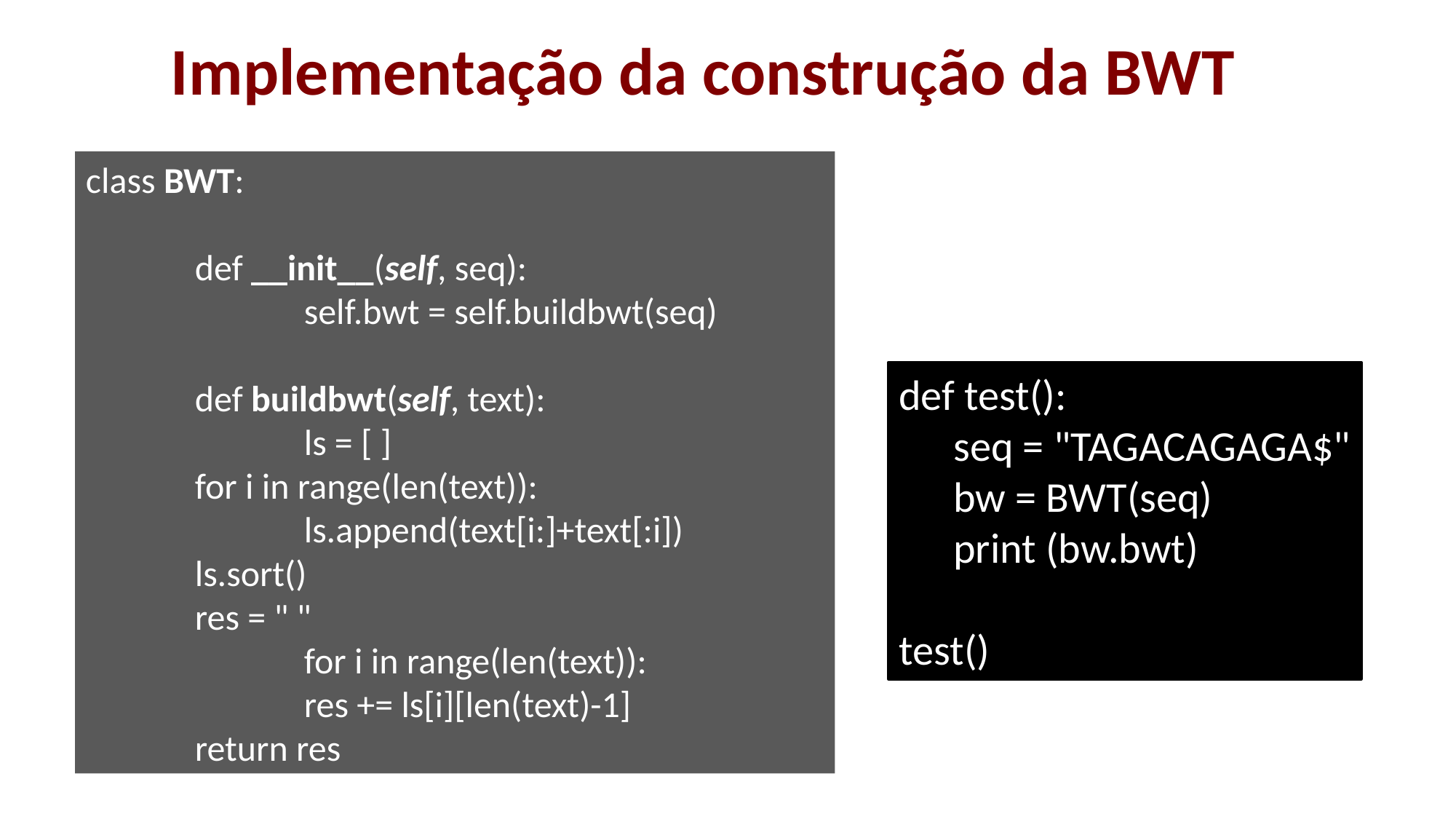

# Implementação da construção da BWT
class BWT:

	def __init__(self, seq):
		self.bwt = self.buildbwt(seq)

	def buildbwt(self, text):
		ls = [ ]
        	for i in range(len(text)):
            		ls.append(text[i:]+text[:i])
        	ls.sort()
        	res = " "
		for i in range(len(text)):
            		res += ls[i][len(text)-1]
        	return res
def test():
seq = "TAGACAGAGA$"
bw = BWT(seq)
print (bw.bwt)

test()